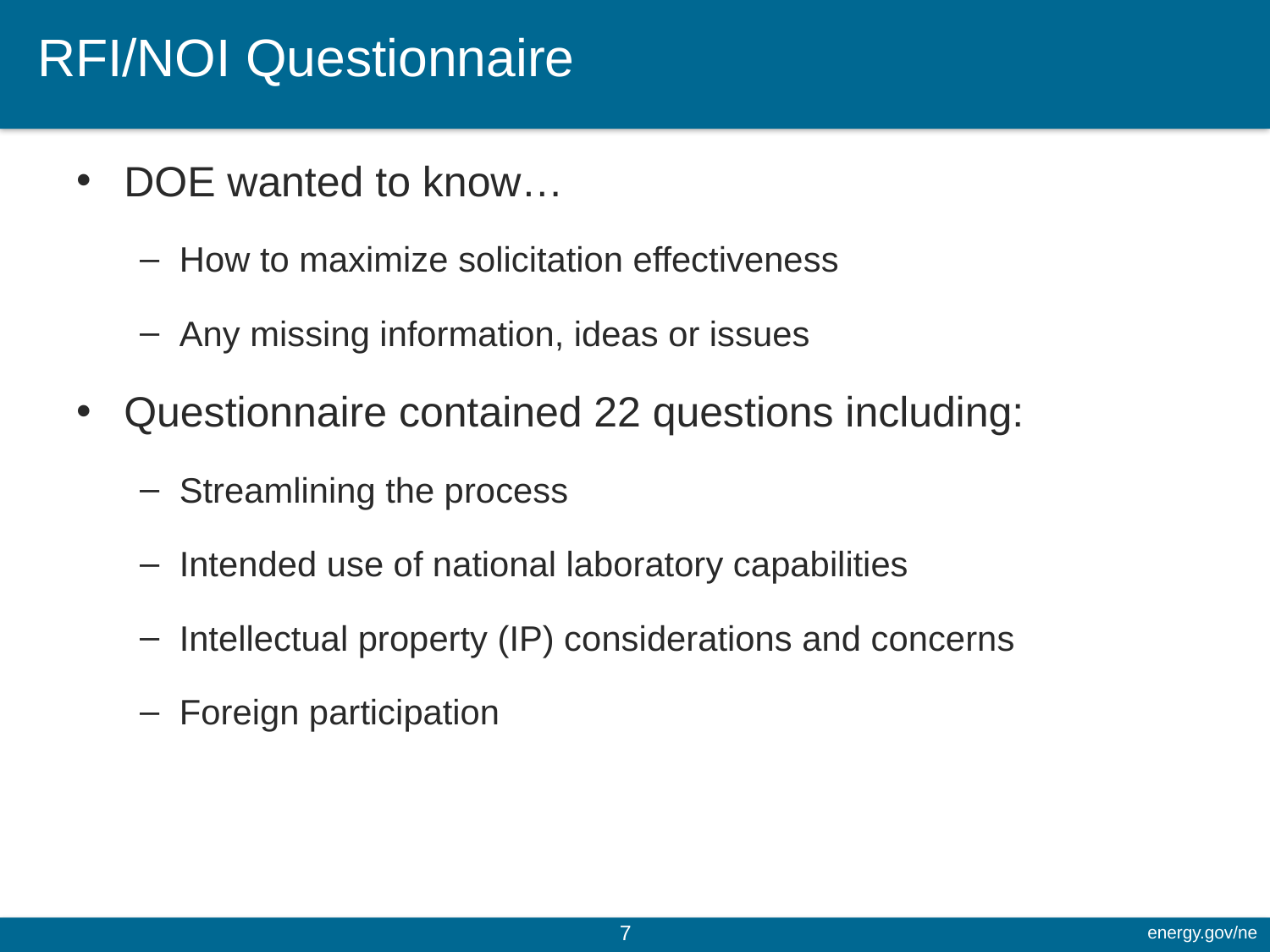

# RFI/NOI Questionnaire
DOE wanted to know…
How to maximize solicitation effectiveness
Any missing information, ideas or issues
Questionnaire contained 22 questions including:
Streamlining the process
Intended use of national laboratory capabilities
Intellectual property (IP) considerations and concerns
Foreign participation